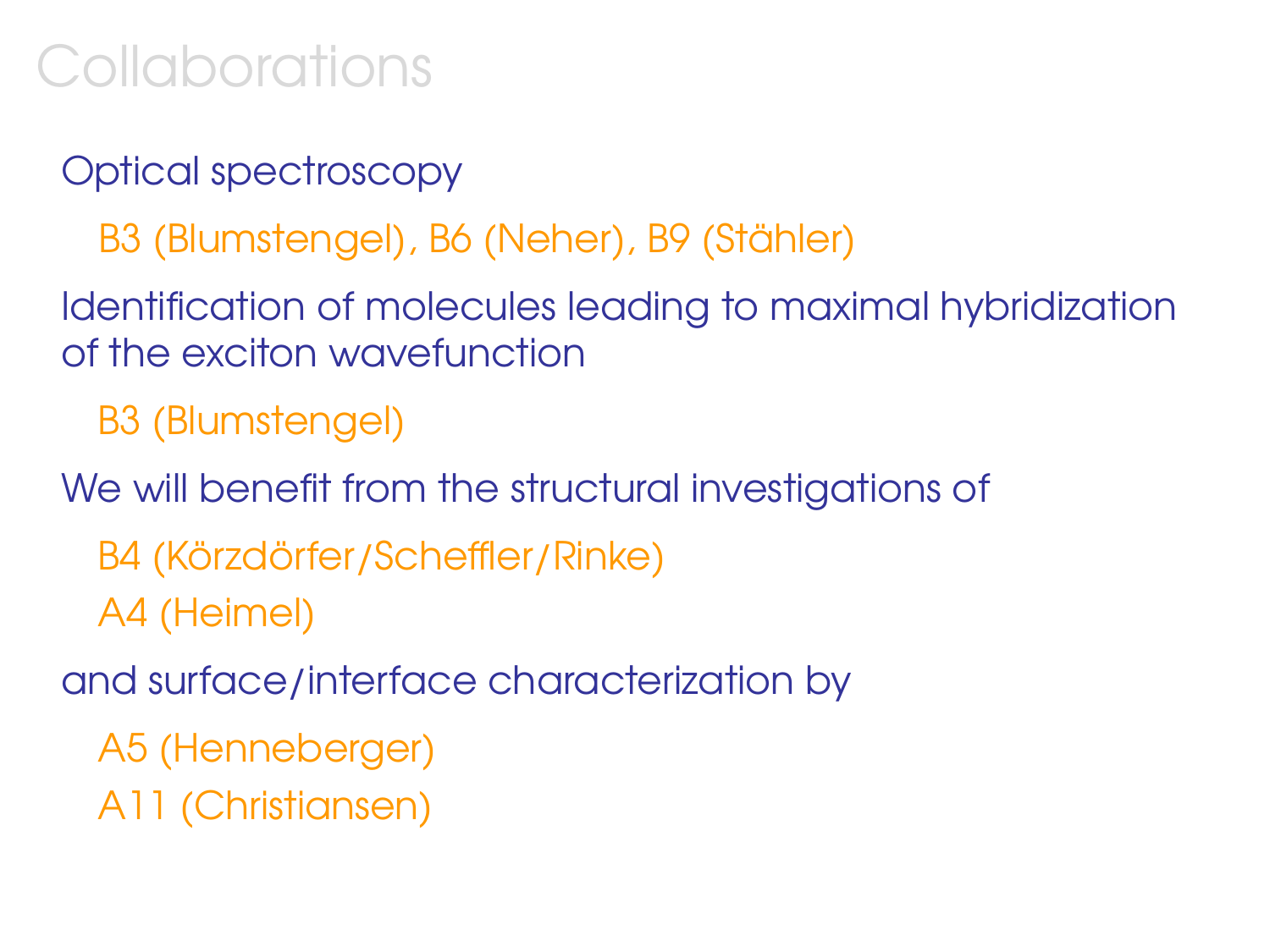

Collaborations
Optical spectroscopy
B3 (Blumstengel), B6 (Neher), B9 (Stähler)
Identification of molecules leading to maximal hybridization of the exciton wavefunction
B3 (Blumstengel)
We will benefit from the structural investigations of
B4 (Körzdörfer/Scheffler/Rinke)
A4 (Heimel)
and surface/interface characterization by
A5 (Henneberger)
A11 (Christiansen)